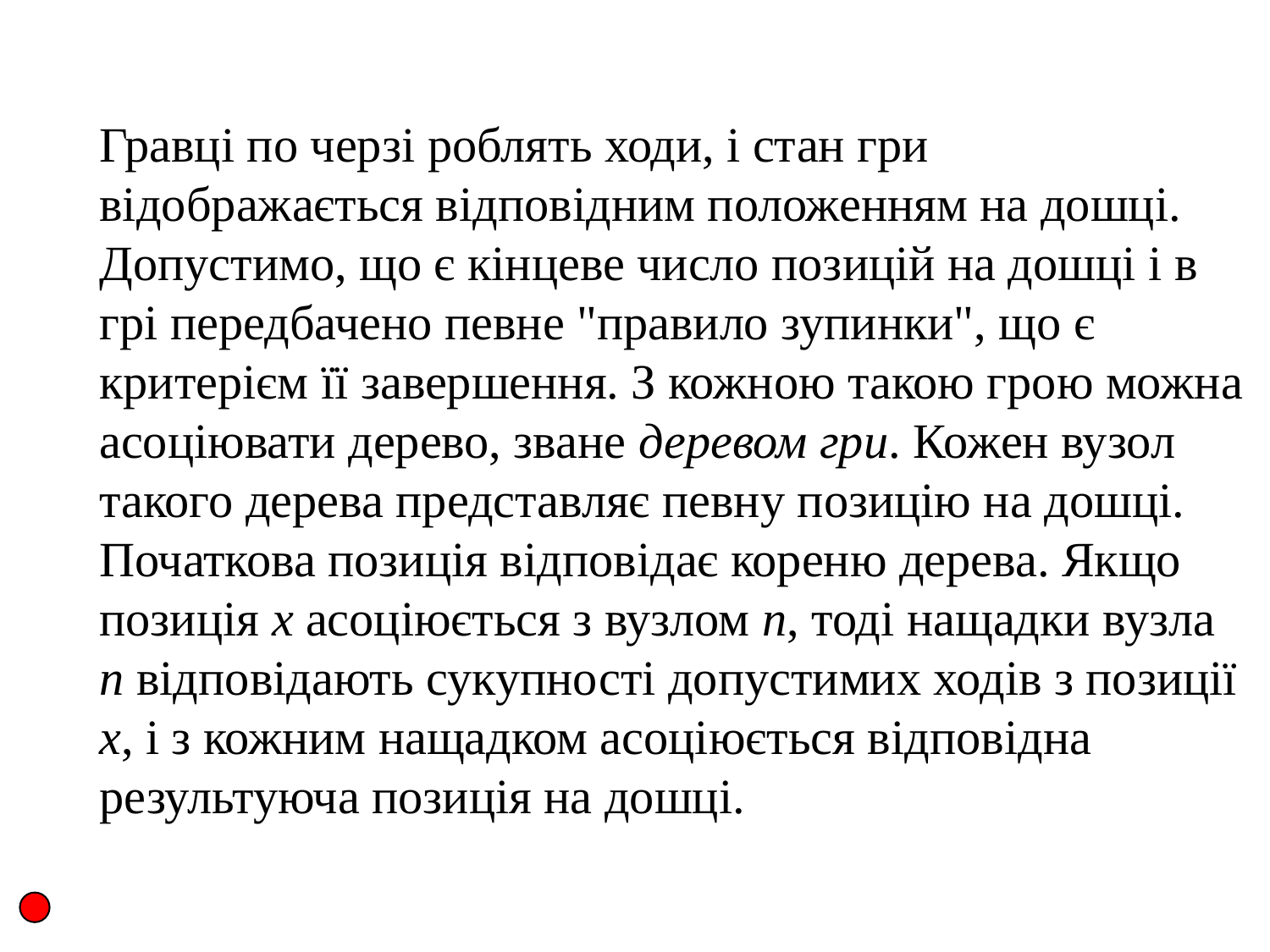

Гравці по черзі роблять ходи, і стан гри відображається відповідним положенням на дошці. Допустимо, що є кінцеве число позицій на дошці і в грі передбачено певне "правило зупинки", що є критерієм її завершення. З кожною такою грою можна асоціювати дерево, зване деревом гри. Кожен вузол такого дерева представляє певну позицію на дошці. Початкова позиція відповідає кореню дерева. Якщо позиція x асоціюється з вузлом n, тоді нащадки вузла n відповідають сукупності допустимих ходів з позиції x, і з кожним нащадком асоціюється відповідна результуюча позиція на дошці.